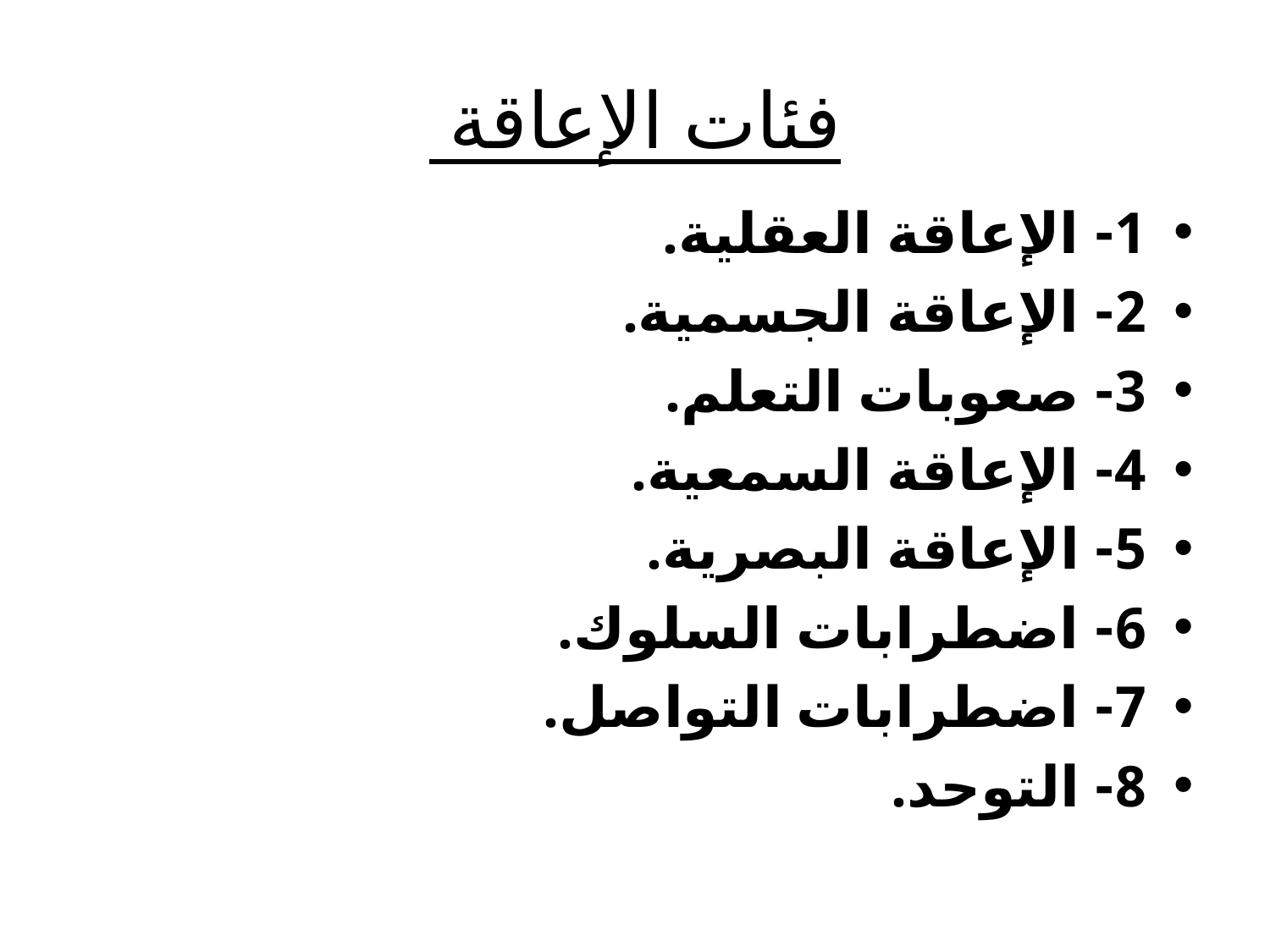

# فئات الإعاقة
1- الإعاقة العقلية.
2- الإعاقة الجسمية.
3- صعوبات التعلم.
4- الإعاقة السمعية.
5- الإعاقة البصرية.
6- اضطرابات السلوك.
7- اضطرابات التواصل.
8- التوحد.